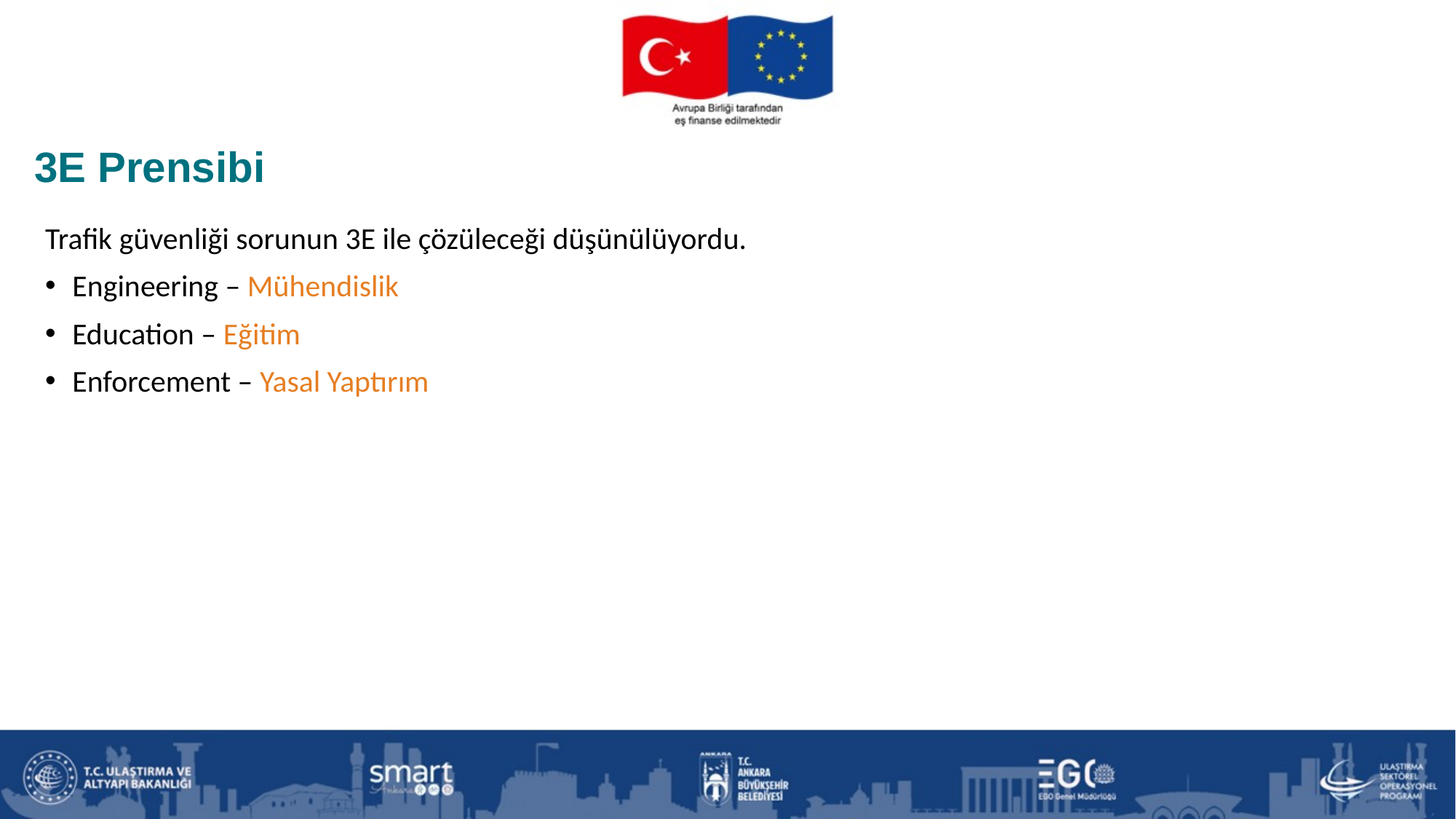

3E Prensibi

Trafik güvenliği sorunun 3E ile çözüleceği düşünülüyordu.
Engineering – Mühendislik
Education – Eğitim
Enforcement – Yasal Yaptırım